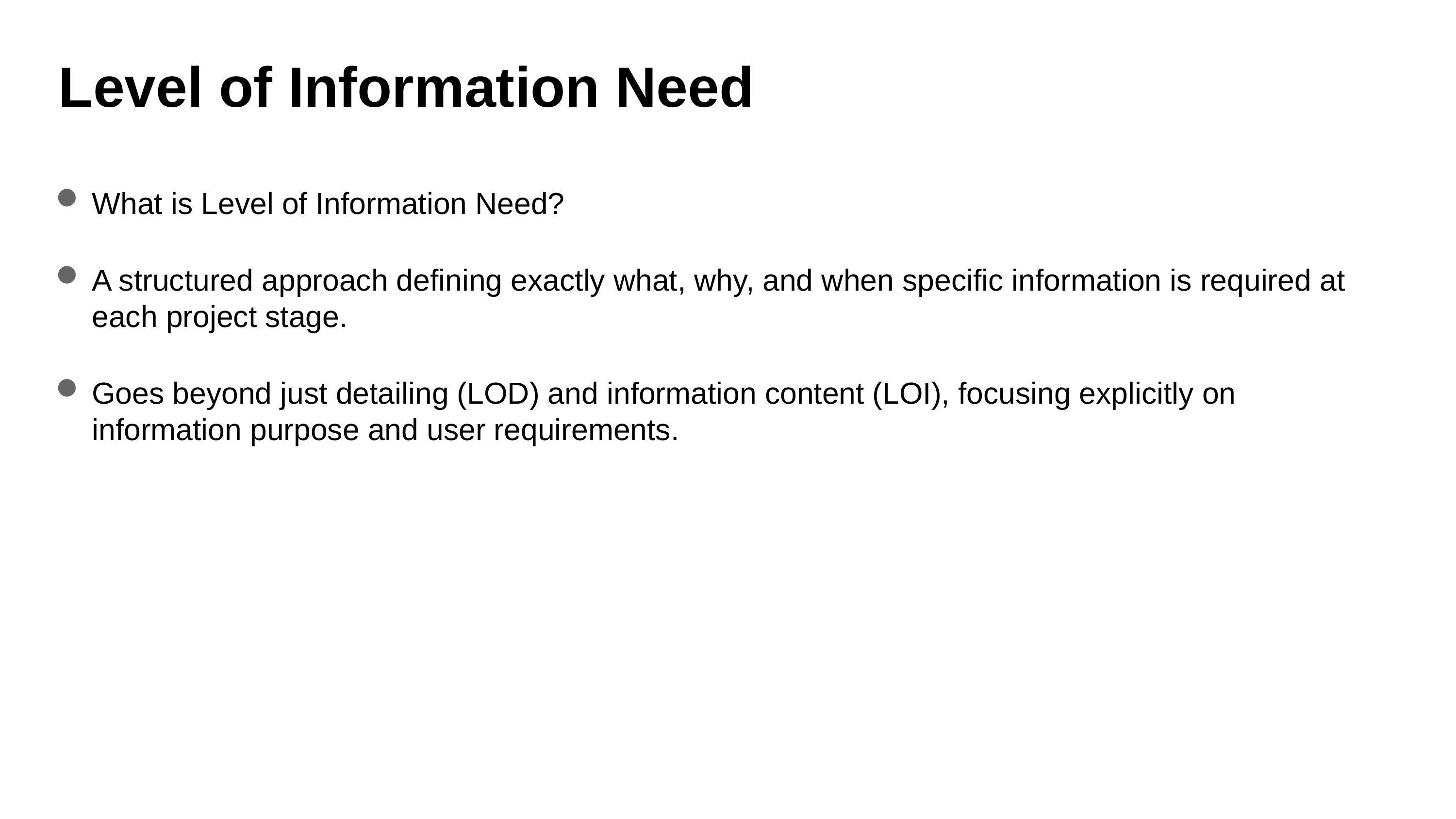

# Level of Information Need
What is Level of Information Need?
A structured approach defining exactly what, why, and when specific information is required at each project stage.
Goes beyond just detailing (LOD) and information content (LOI), focusing explicitly on information purpose and user requirements.